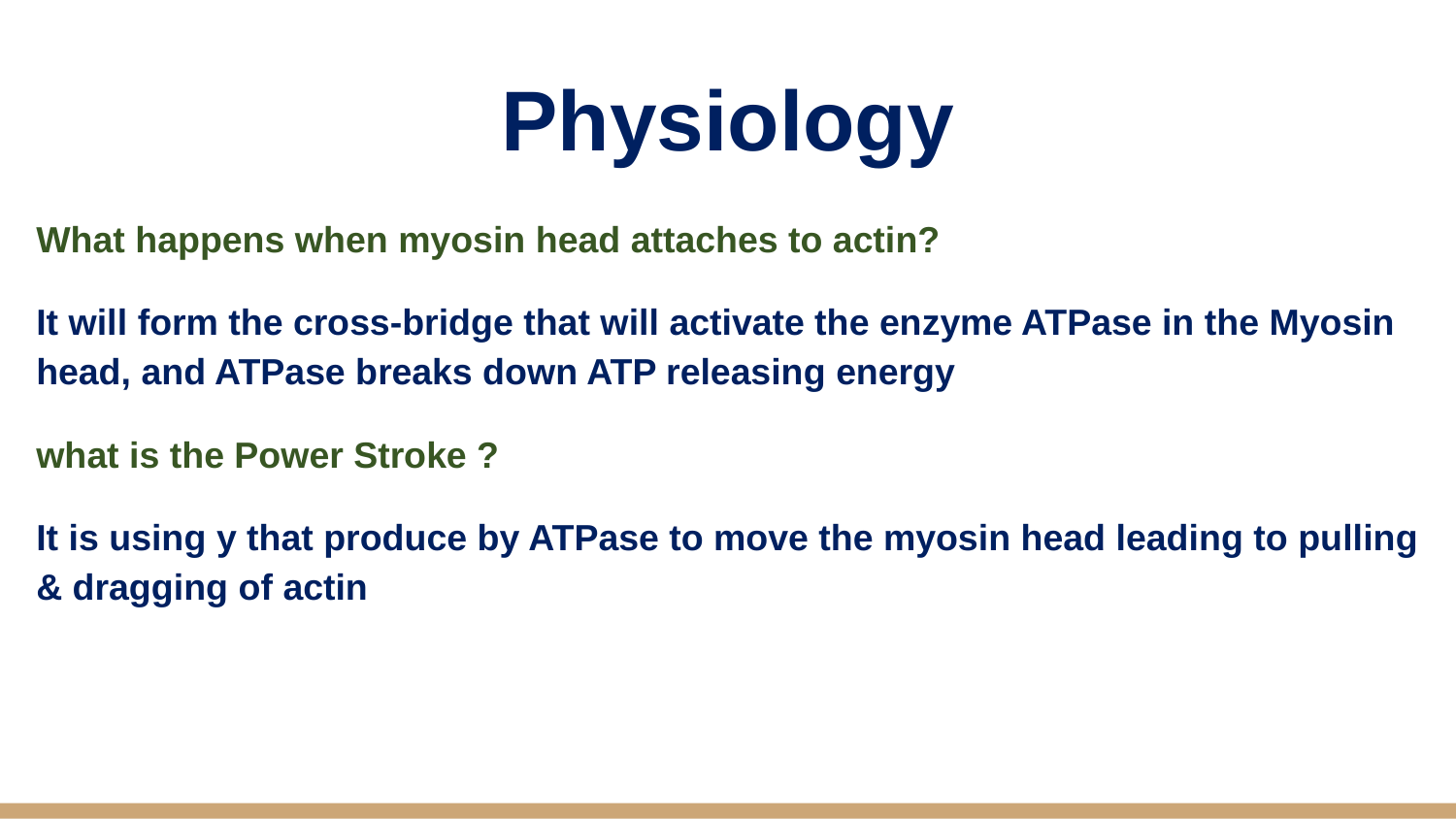

# Physiology
What happens when myosin head attaches to actin?
It will form the cross-bridge that will activate the enzyme ATPase in the Myosin head, and ATPase breaks down ATP releasing energy
what is the Power Stroke ?
It is using y that produce by ATPase to move the myosin head leading to pulling & dragging of actin